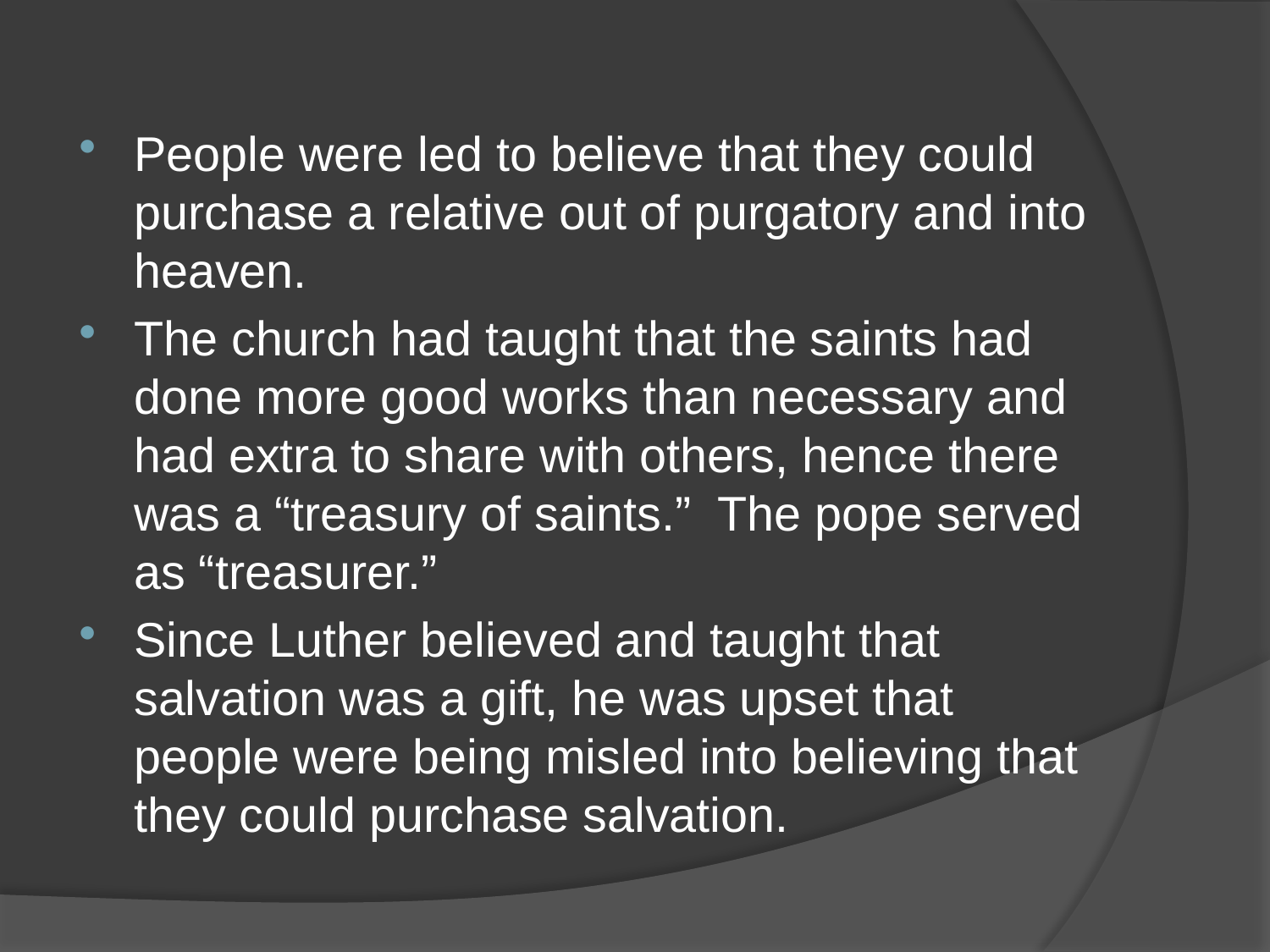

#
People were led to believe that they could purchase a relative out of purgatory and into heaven.
The church had taught that the saints had done more good works than necessary and had extra to share with others, hence there was a “treasury of saints.”  The pope served as “treasurer.”
Since Luther believed and taught that salvation was a gift, he was upset that people were being misled into believing that they could purchase salvation.